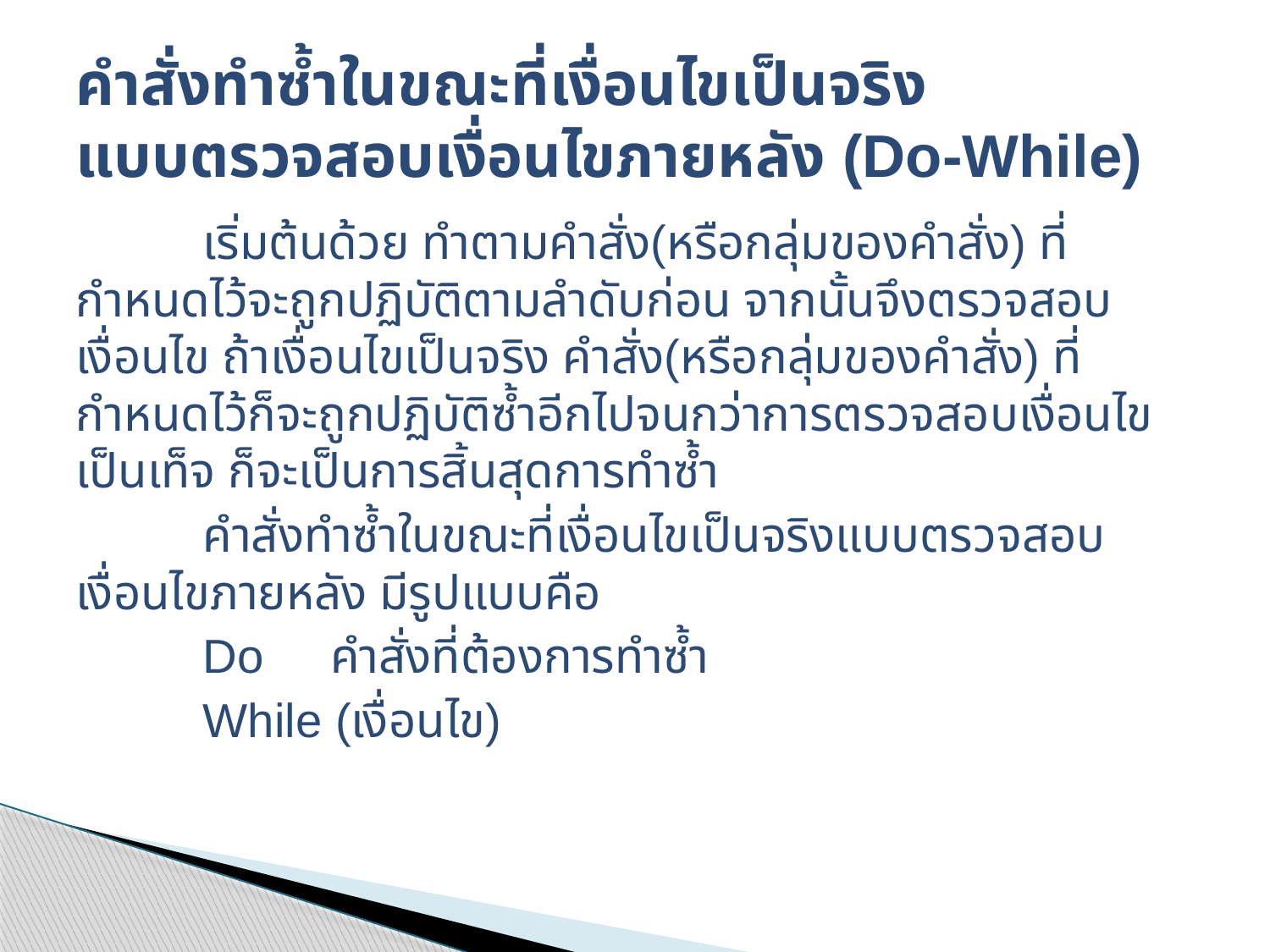

# คำสั่งทำซ้ำในขณะที่เงื่อนไขเป็นจริง แบบตรวจสอบเงื่อนไขภายหลัง (Do-While)
	เริ่มต้นด้วย ทำตามคำสั่ง(หรือกลุ่มของคำสั่ง) ที่กำหนดไว้จะถูกปฏิบัติตามลำดับก่อน จากนั้นจึงตรวจสอบเงื่อนไข ถ้าเงื่อนไขเป็นจริง คำสั่ง(หรือกลุ่มของคำสั่ง) ที่กำหนดไว้ก็จะถูกปฏิบัติซ้ำอีกไปจนกว่าการตรวจสอบเงื่อนไขเป็นเท็จ ก็จะเป็นการสิ้นสุดการทำซ้ำ
	คำสั่งทำซ้ำในขณะที่เงื่อนไขเป็นจริงแบบตรวจสอบเงื่อนไขภายหลัง มีรูปแบบคือ
	Do     คำสั่งที่ต้องการทำซ้ำ
	While (เงื่อนไข)